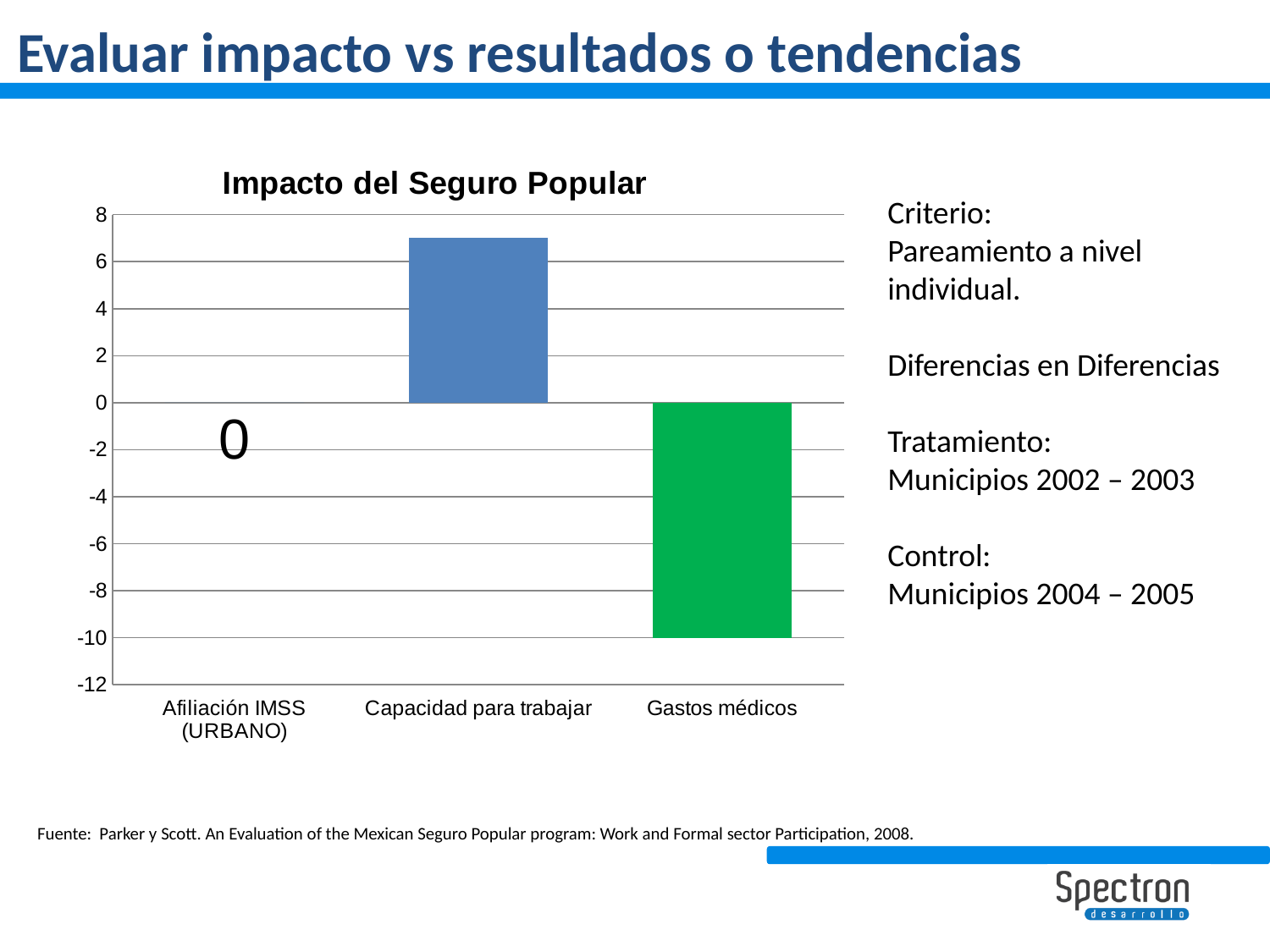

# Evaluar impacto vs resultados o tendencias

### Chart: Impacto del Seguro Popular

| Category |  |
|---|---|
| Afiliación IMSS (URBANO) | 0.0 |
| Capacidad para trabajar | 7.0 |
| Gastos médicos | -10.0 |
Criterio:
Pareamiento a nivel individual.

Diferencias en Diferencias

Tratamiento:
Municipios 2002 – 2003

Control:
Municipios 2004 – 2005
Fuente:  Parker y Scott. An Evaluation of the Mexican Seguro Popular program: Work and Formal sector Participation, 2008.